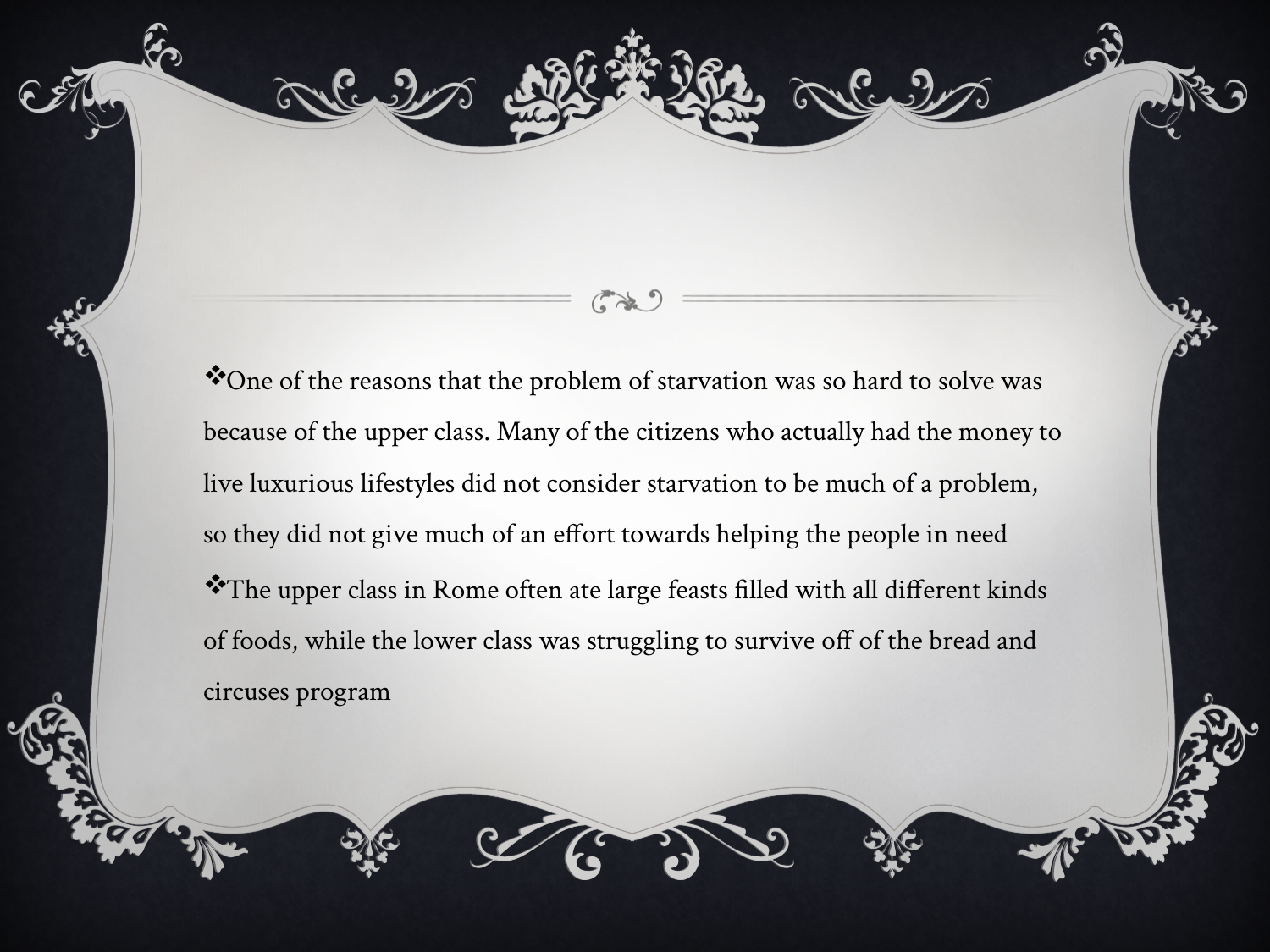

#
One of the reasons that the problem of starvation was so hard to solve was because of the upper class. Many of the citizens who actually had the money to live luxurious lifestyles did not consider starvation to be much of a problem, so they did not give much of an effort towards helping the people in need
The upper class in Rome often ate large feasts filled with all different kinds of foods, while the lower class was struggling to survive off of the bread and circuses program